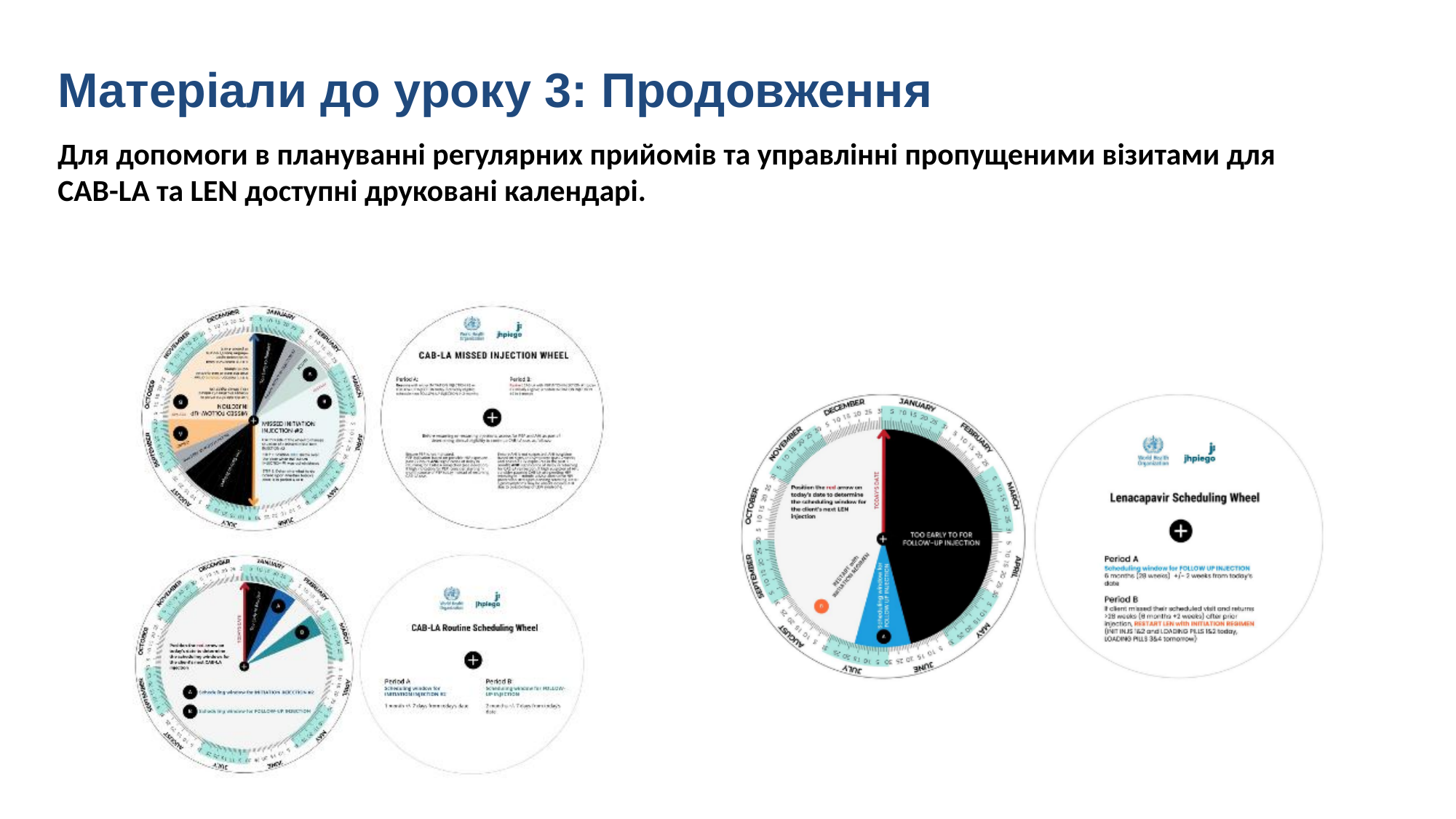

Матеріали до уроку 3: Продовження
Для допомоги в плануванні регулярних прийомів та управлінні пропущеними візитами для CAB-LA та LEN доступні друковані календарі.